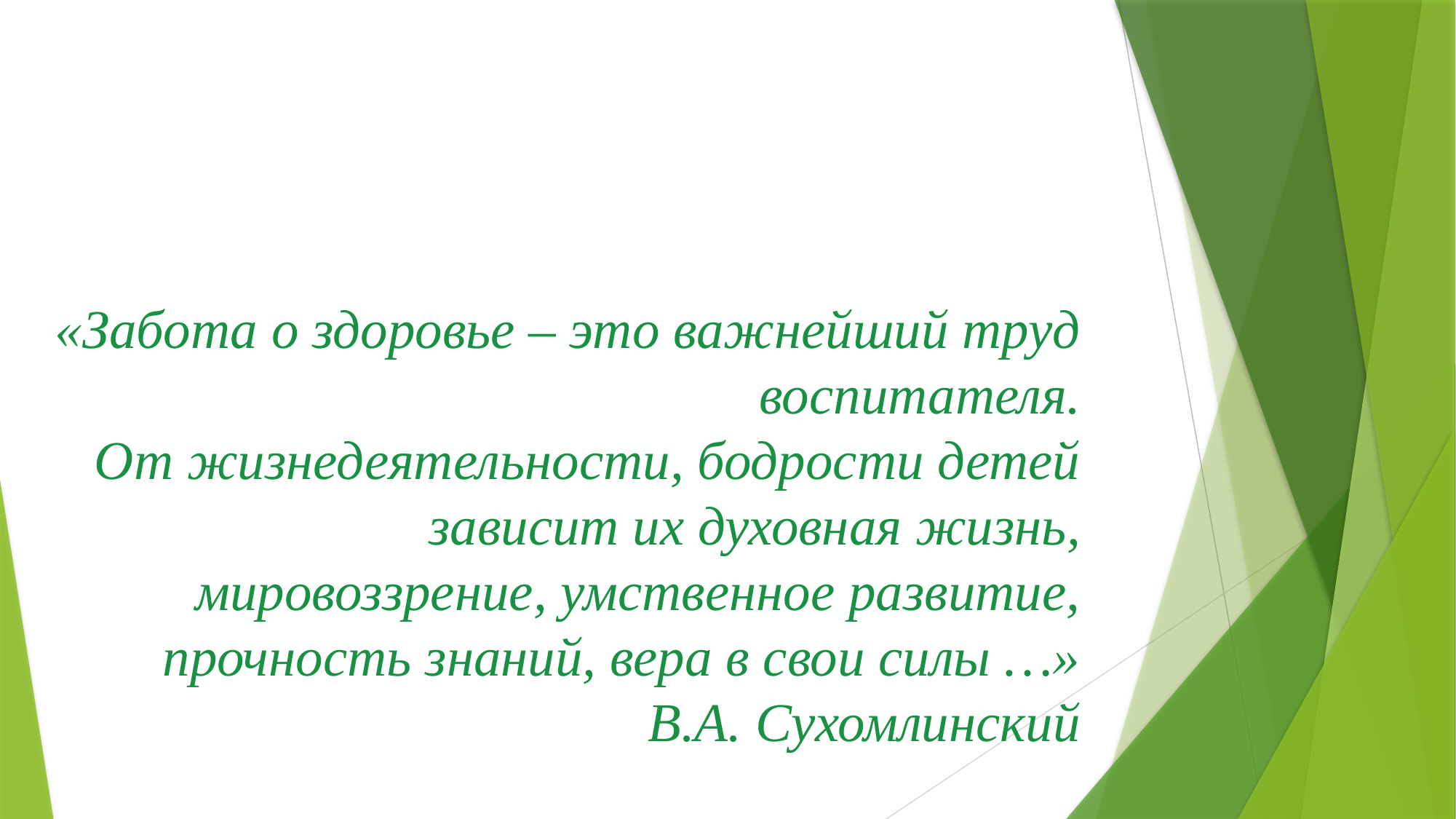

«Забота о здоровье – это важнейший труд воспитателя.
От жизнедеятельности, бодрости детей зависит их духовная жизнь,
мировоззрение, умственное развитие, прочность знаний, вера в свои силы …»
В.А. Сухомлинский